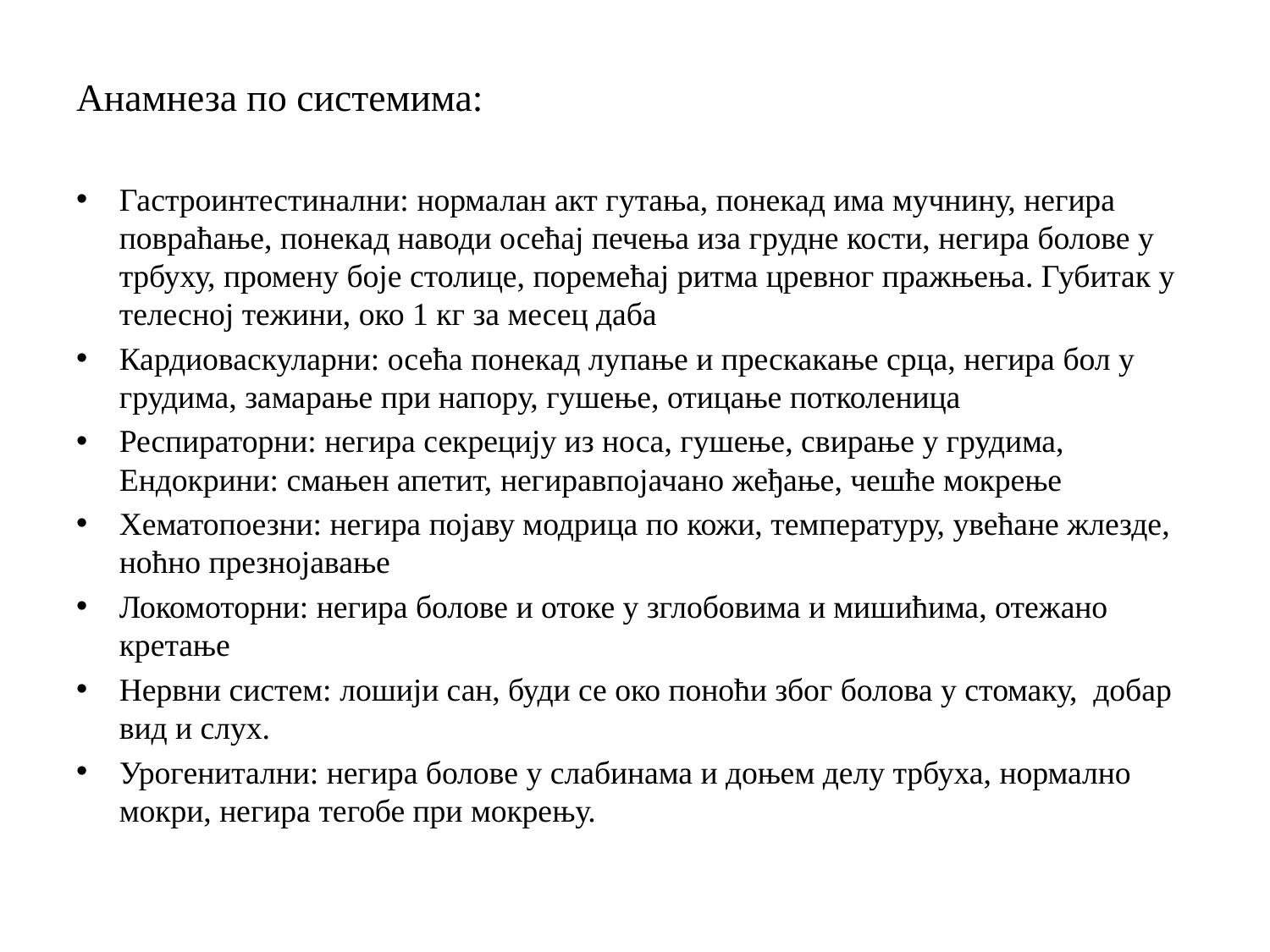

#
Анамнеза по системима:

Гастроинтестинални: нормалан акт гутања, понекад има мучнину, негира повраћање, понекад наводи осећај печења иза грудне кости, негира болове у трбуху, промену боје столице, поремећај ритма цревног пражњења. Губитак у телесној тежини, око 1 кг за месец даба
Кардиоваскуларни: осећа понекад лупање и прескакање срца, негира бол у грудима, замарање при напору, гушење, отицање потколеница
Респираторни: негира секрецију из носа, гушење, свирање у грудима, Ендокрини: смањен апетит, негиравпојачано жеђање, чешће мокрење
Хематопоезни: негира појаву модрица по кожи, температуру, увећане жлезде, ноћно презнојавање
Локомоторни: негира болове и отоке у зглобовима и мишићима, отежано кретање
Нервни систем: лошији сан, буди се око поноћи због болова у стомаку,  добар вид и слух.
Урогенитални: негира болове у слабинама и доњем делу трбуха, нормално мокри, негира тегобе при мокрењу.